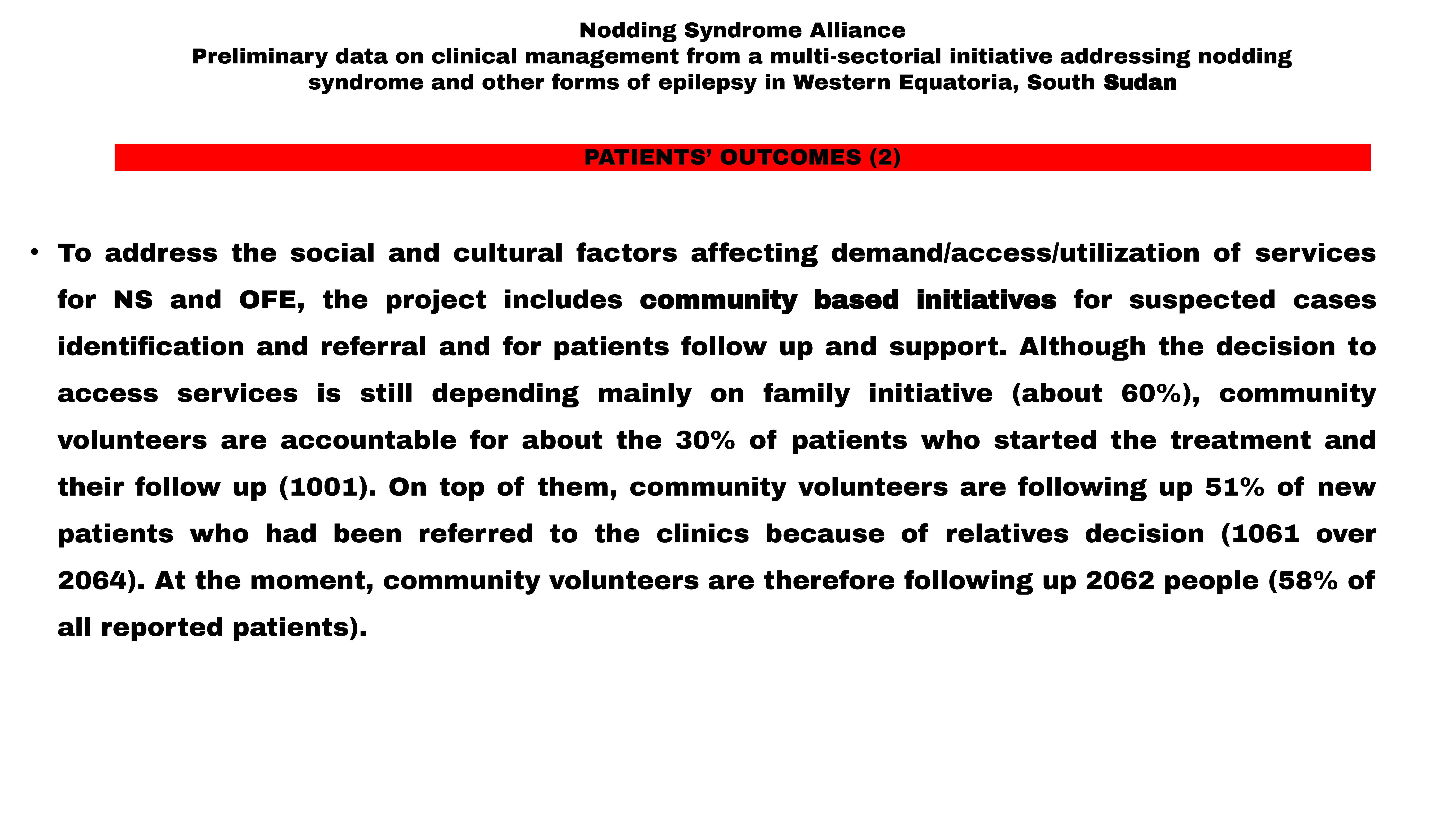

Nodding Syndrome Alliance
Preliminary data on clinical management from a multi-sectorial initiative addressing nodding syndrome and other forms of epilepsy in Western Equatoria, South Sudan
# PATIENTS’ OUTCOMES (2)
To address the social and cultural factors affecting demand/access/utilization of services for NS and OFE, the project includes community based initiatives for suspected cases identification and referral and for patients follow up and support. Although the decision to access services is still depending mainly on family initiative (about 60%), community volunteers are accountable for about the 30% of patients who started the treatment and their follow up (1001). On top of them, community volunteers are following up 51% of new patients who had been referred to the clinics because of relatives decision (1061 over 2064). At the moment, community volunteers are therefore following up 2062 people (58% of all reported patients).